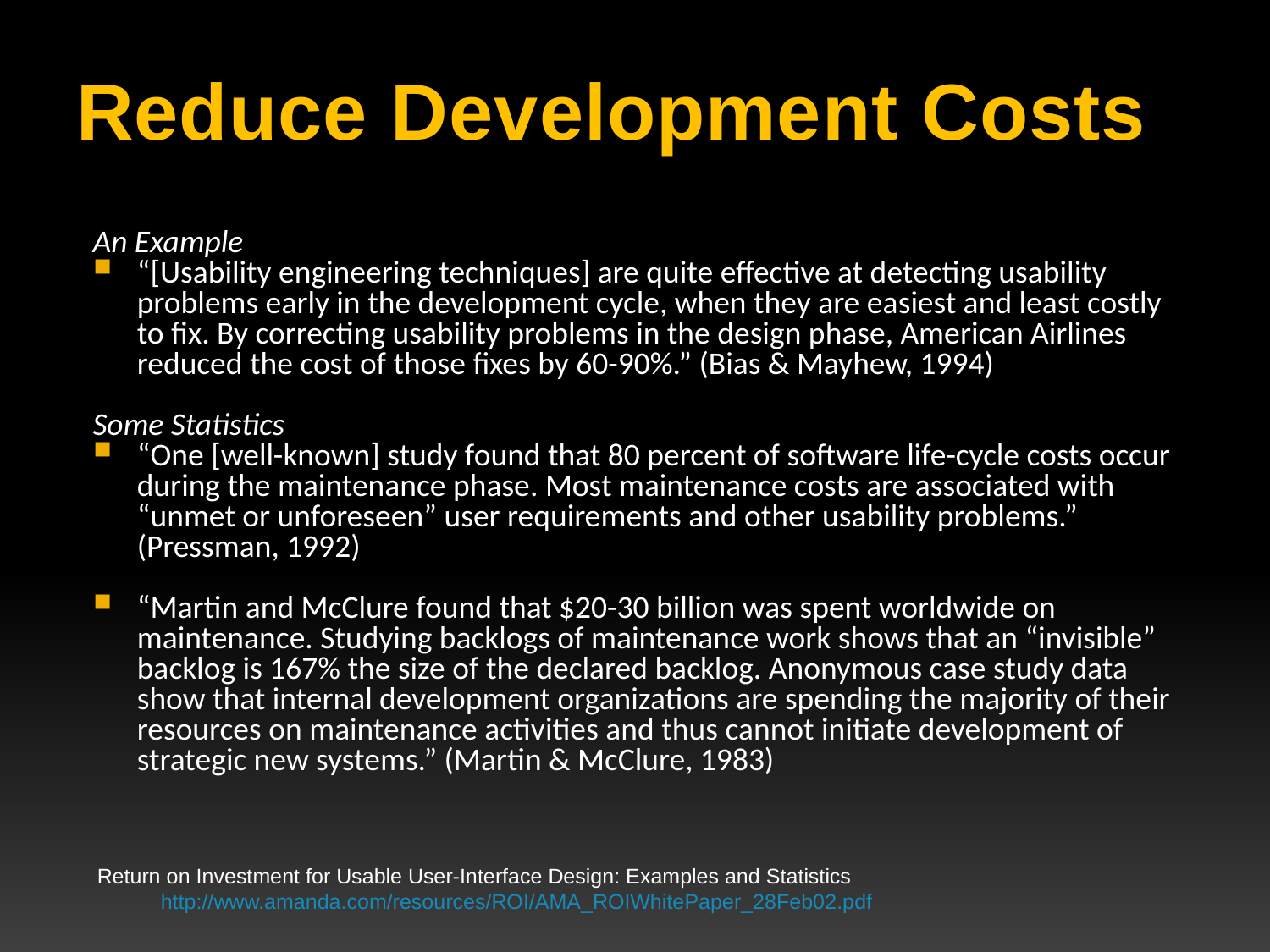

Reduce Development Costs
An Example
“[Usability engineering techniques] are quite effective at detecting usability problems early in the development cycle, when they are easiest and least costly to fix. By correcting usability problems in the design phase, American Airlines reduced the cost of those fixes by 60-90%.” (Bias & Mayhew, 1994)

Some Statistics
“One [well-known] study found that 80 percent of software life-cycle costs occur during the maintenance phase. Most maintenance costs are associated with “unmet or unforeseen” user requirements and other usability problems.” (Pressman, 1992)

“Martin and McClure found that $20-30 billion was spent worldwide on maintenance. Studying backlogs of maintenance work shows that an “invisible” backlog is 167% the size of the declared backlog. Anonymous case study data show that internal development organizations are spending the majority of their resources on maintenance activities and thus cannot initiate development of strategic new systems.” (Martin & McClure, 1983)
Return on Investment for Usable User-Interface Design: Examples and Statistics
http://www.amanda.com/resources/ROI/AMA_ROIWhitePaper_28Feb02.pdf